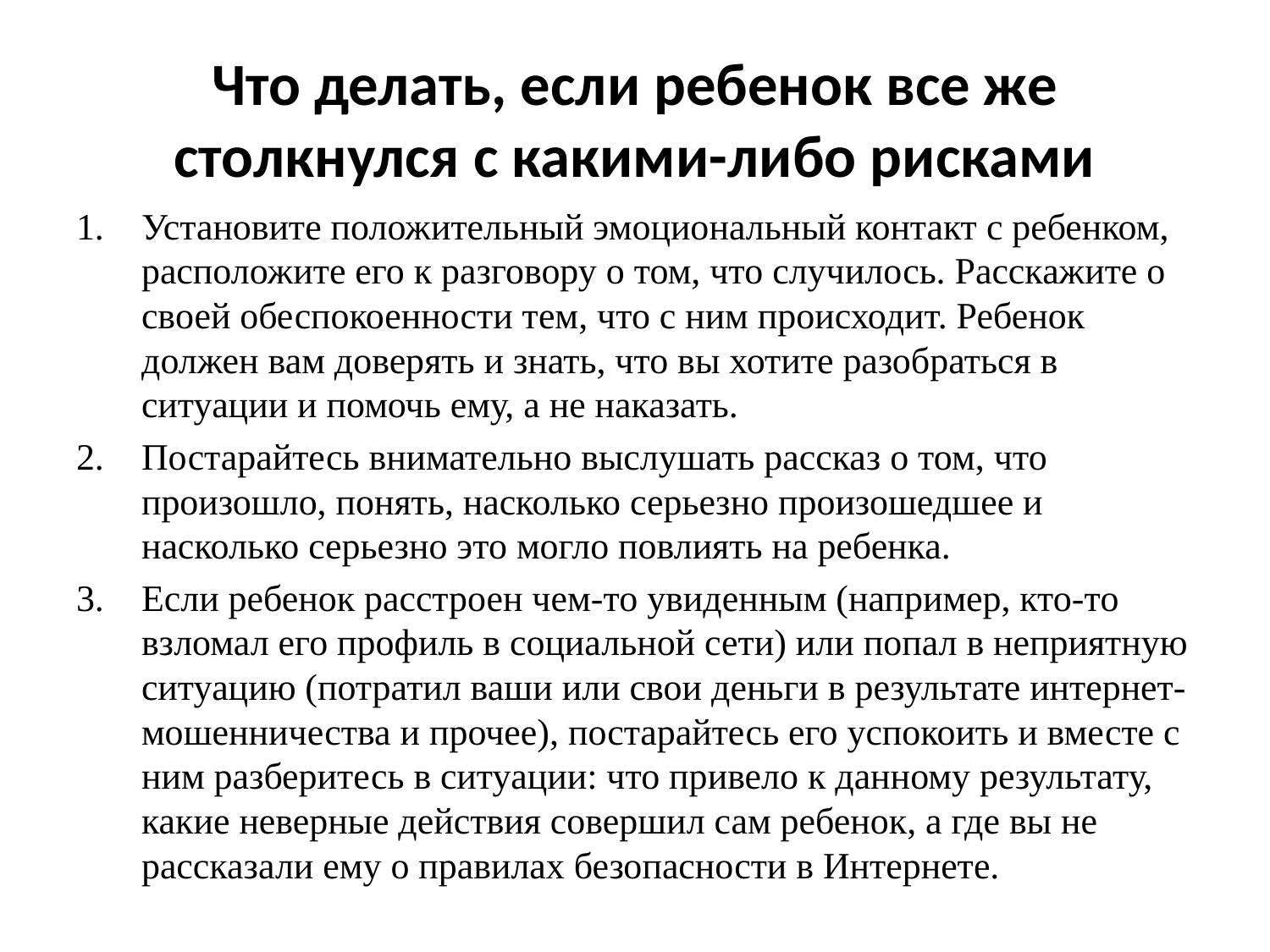

# Что делать, если ребенок все же столкнулся с какими-либо рисками
Установите положительный эмоциональный контакт с ребенком, расположите его к разговору о том, что случилось. Расскажите о своей обеспокоенности тем, что с ним происходит. Ребенок должен вам доверять и знать, что вы хотите разобраться в ситуации и помочь ему, а не наказать.
Постарайтесь внимательно выслушать рассказ о том, что произошло, понять, насколько серьезно произошедшее и насколько серьезно это могло повлиять на ребенка.
Если ребенок расстроен чем-то увиденным (например, кто-то взломал его профиль в социальной сети) или попал в неприятную ситуацию (потратил ваши или свои деньги в результате интернет-мошенничества и прочее), постарайтесь его успокоить и вместе с ним разберитесь в ситуации: что привело к данному результату, какие неверные действия совершил сам ребенок, а где вы не рассказали ему о правилах безопасности в Интернете.